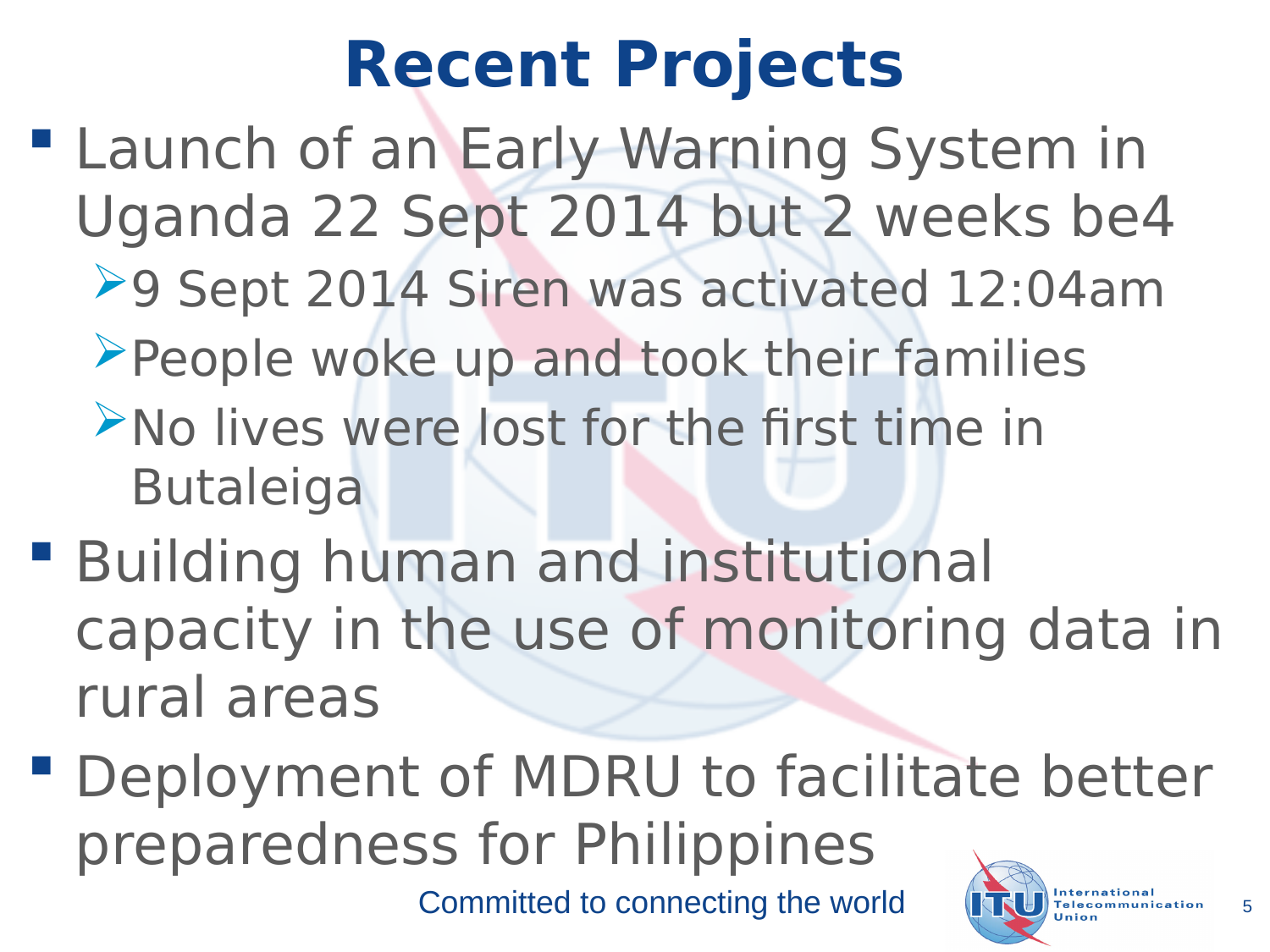

# Recent Projects
Launch of an Early Warning System in Uganda 22 Sept 2014 but 2 weeks be4
9 Sept 2014 Siren was activated 12:04am
People woke up and took their families
No lives were lost for the first time in Butaleiga
Building human and institutional capacity in the use of monitoring data in rural areas
Deployment of MDRU to facilitate better preparedness for Philippines
5